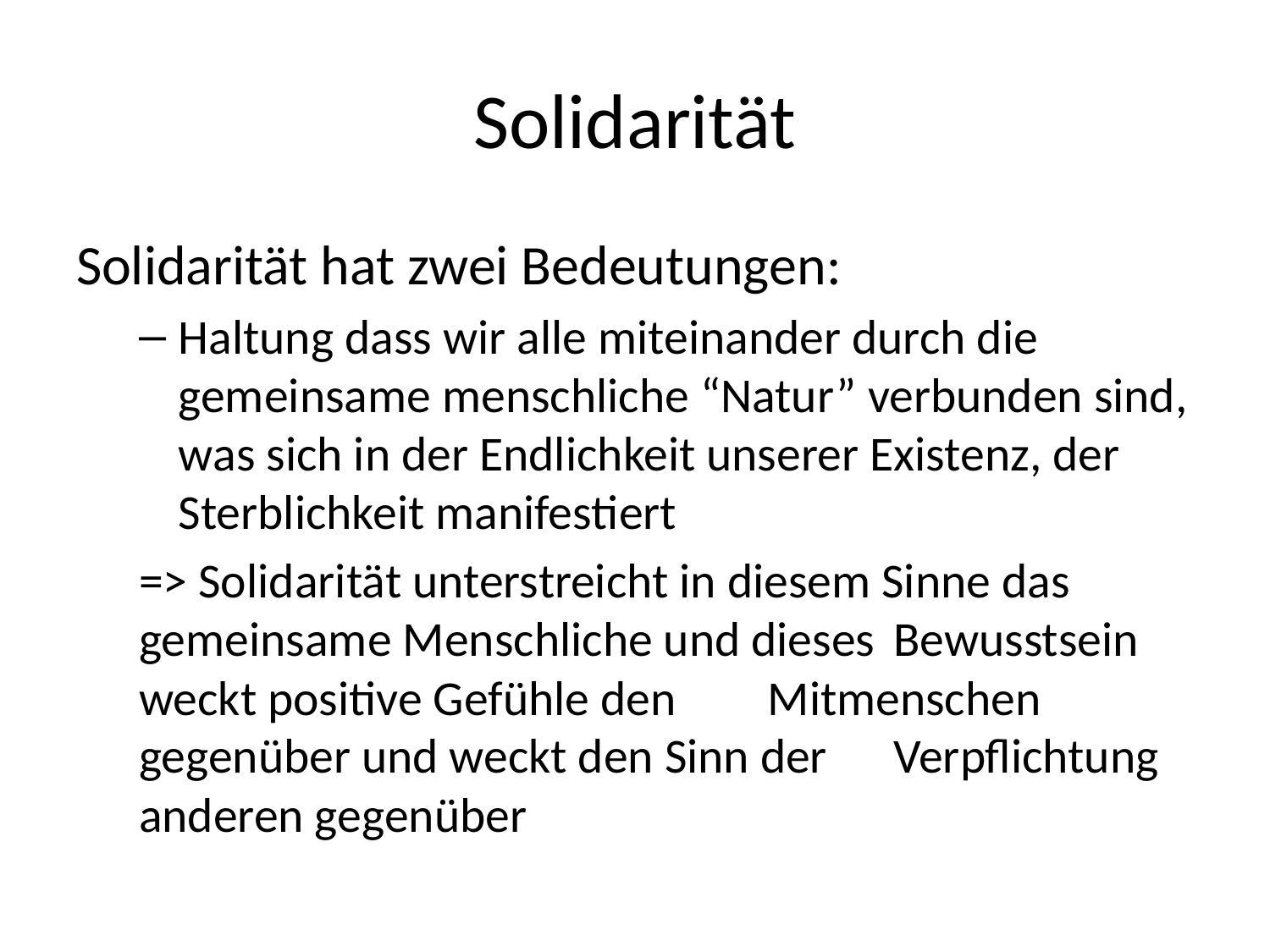

# Solidarität
Solidarität hat zwei Bedeutungen:
Haltung dass wir alle miteinander durch die gemeinsame menschliche “Natur” verbunden sind, was sich in der Endlichkeit unserer Existenz, der Sterblichkeit manifestiert
	=> Solidarität unterstreicht in diesem Sinne das 	gemeinsame Menschliche und dieses 	Bewusstsein weckt positive Gefühle den 	Mitmenschen gegenüber und weckt den Sinn der 	Verpflichtung anderen gegenüber